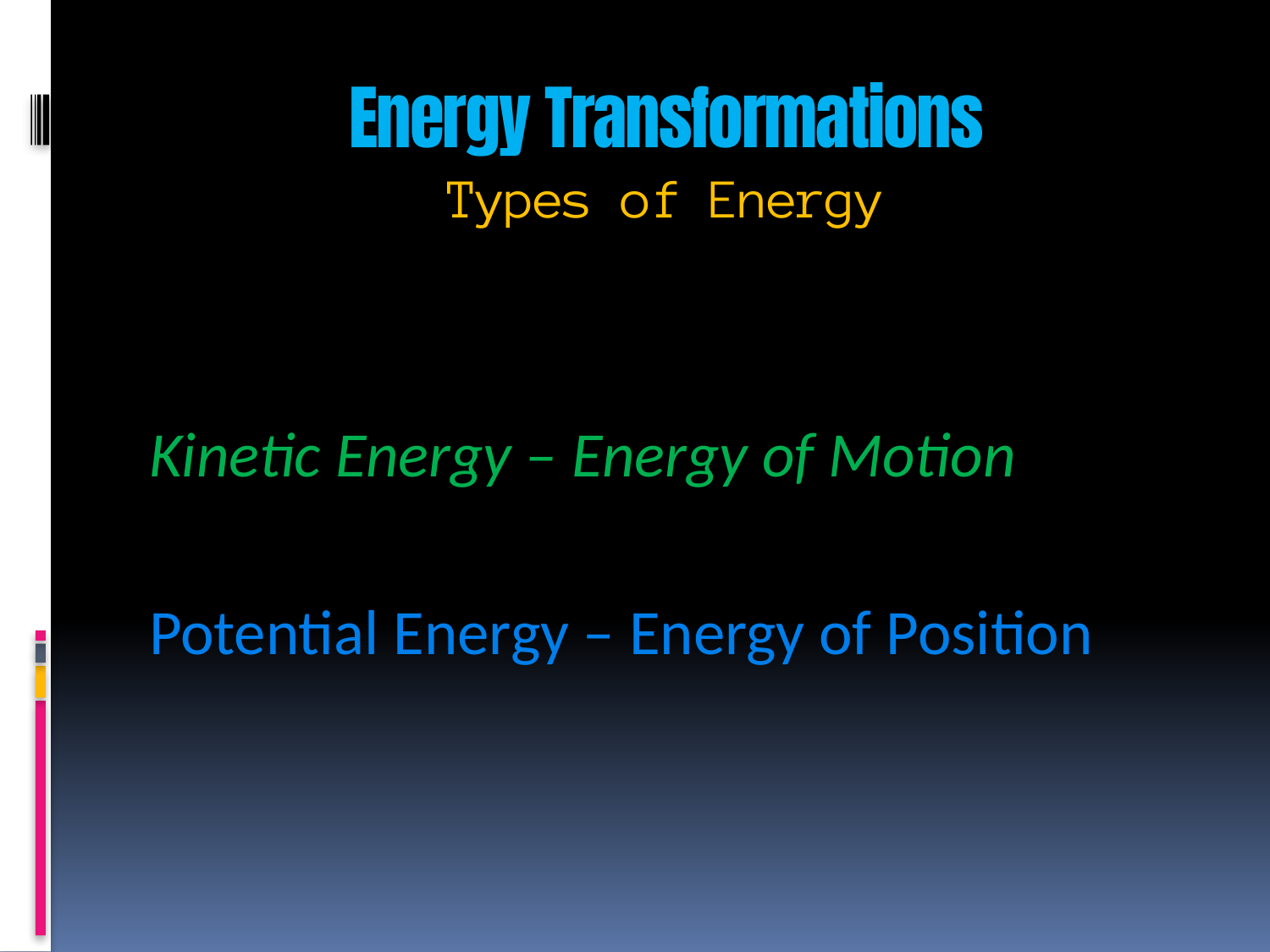

# Energy Transformations Types of Energy

Kinetic Energy – Energy of Motion

Potential Energy – Energy of Position